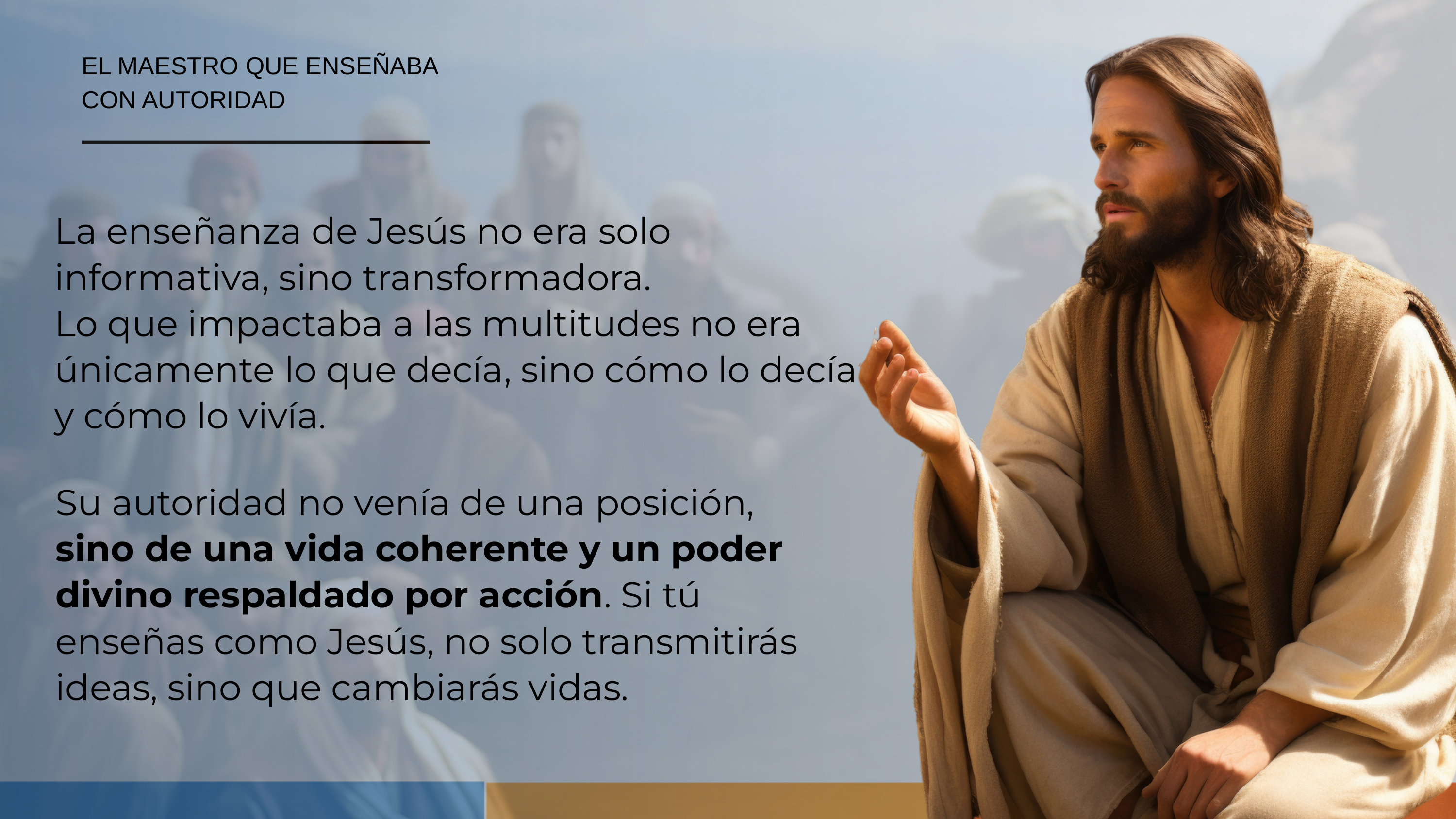

EL MAESTRO QUE ENSEÑABA
CON AUTORIDAD

La enseñanza de Jesús no era solo informativa, sino transformadora.
Lo que impactaba a las multitudes no era únicamente lo que decía, sino cómo lo decía y cómo lo vivía.
Su autoridad no venía de una posición, sino de una vida coherente y un poder divino respaldado por acción. Si tú enseñas como Jesús, no solo transmitirás ideas, sino que cambiarás vidas.